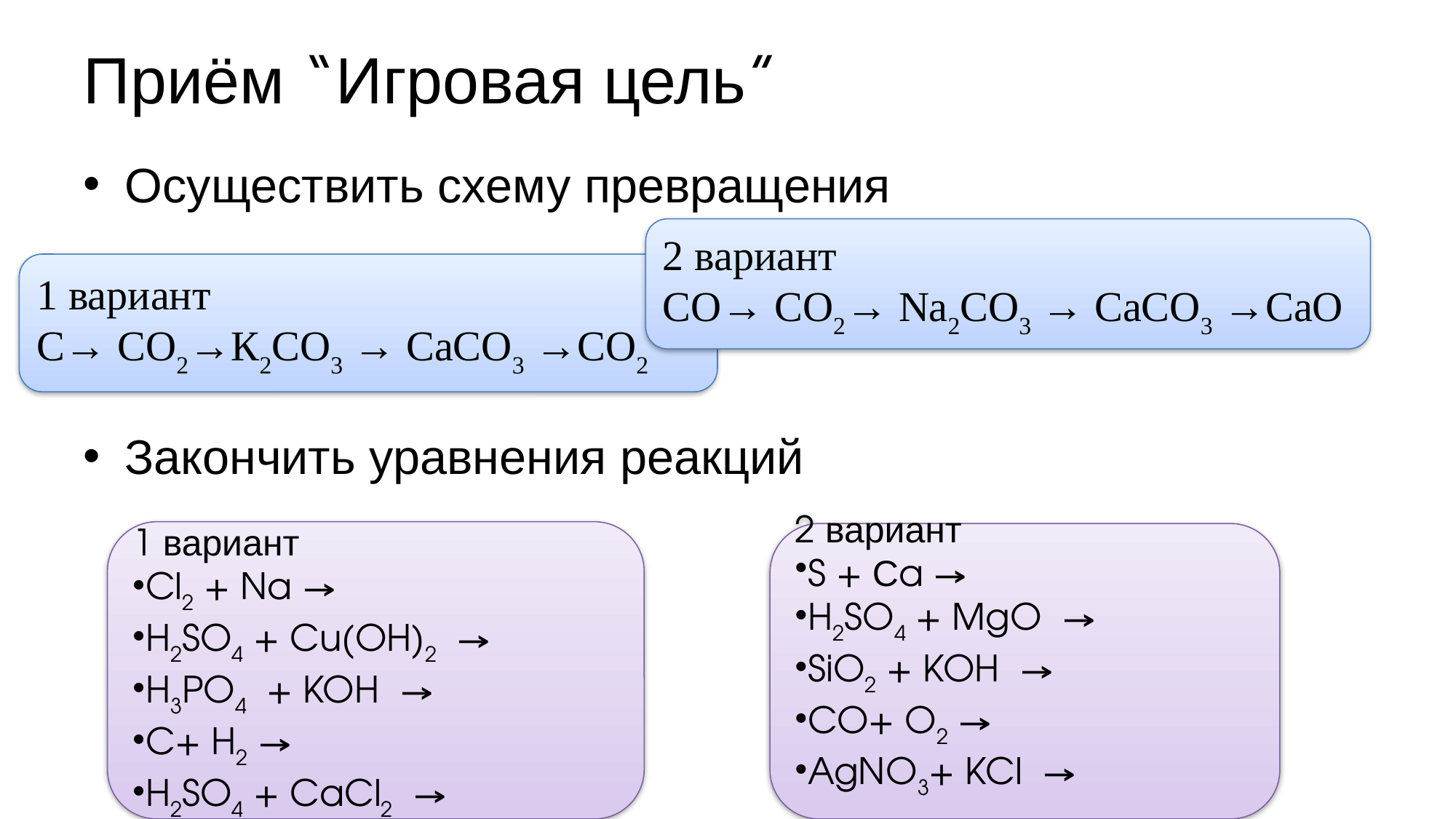

# Приём “Игровая цель”
Осуществить схему превращения

Закончить уравнения реакций

2 вариант
CО→ CO2→ Na2CO3 → CaCO3 →CaO
1 вариант
C→ CO2→К2CO3 → CaCO3 →CO2
1 вариант
Cl2 + Na →
H2SO4 + Cu(OH)2  →
H3PO4  + KOH  →
C+ H2 →
H2SO4 + CaCl2  →
2 вариант
S + Сa →
H2SO4 + MgO  →
SiO2 + KOH  →
CO+ O2 →
AgNO3+ KCl  →